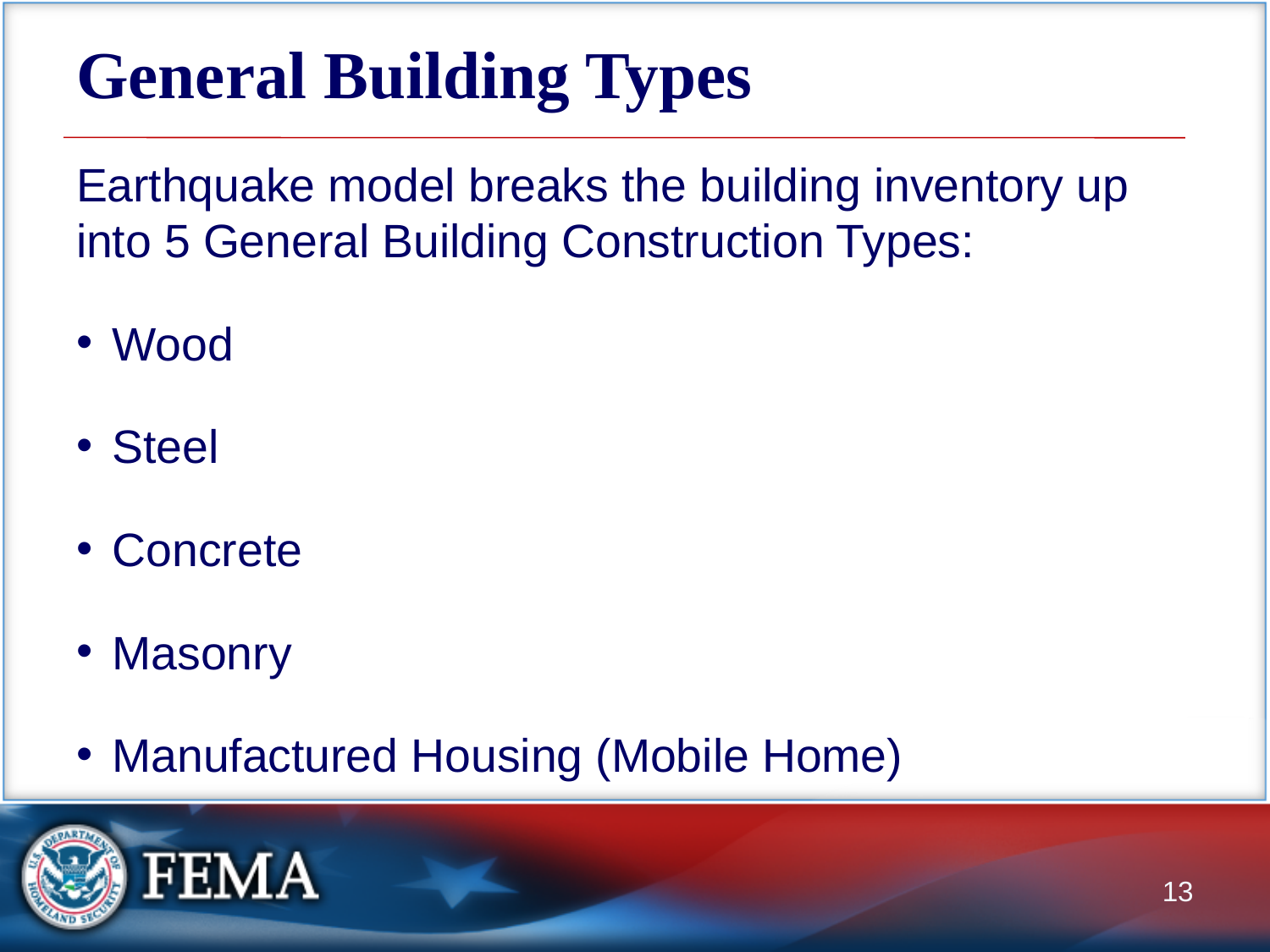

# General Building Types
Earthquake model breaks the building inventory up into 5 General Building Construction Types:
Wood
Steel
Concrete
Masonry
Manufactured Housing (Mobile Home)
13